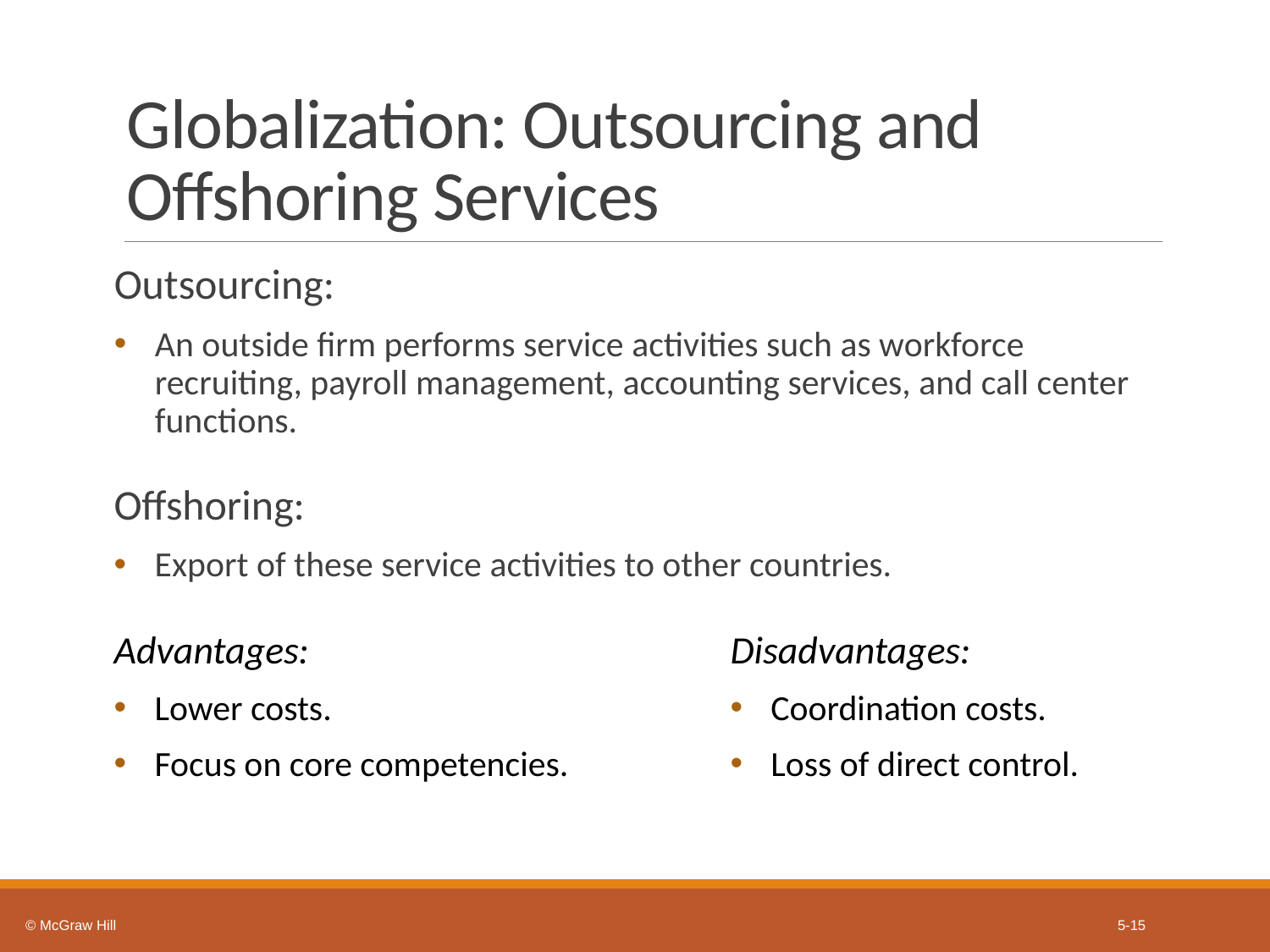

# Globalization: Outsourcing and Offshoring Services
Outsourcing:
An outside firm performs service activities such as workforce recruiting, payroll management, accounting services, and call center functions.
Offshoring:
Export of these service activities to other countries.
Advantages:
Lower costs.
Focus on core competencies.
Disadvantages:
Coordination costs.
Loss of direct control.